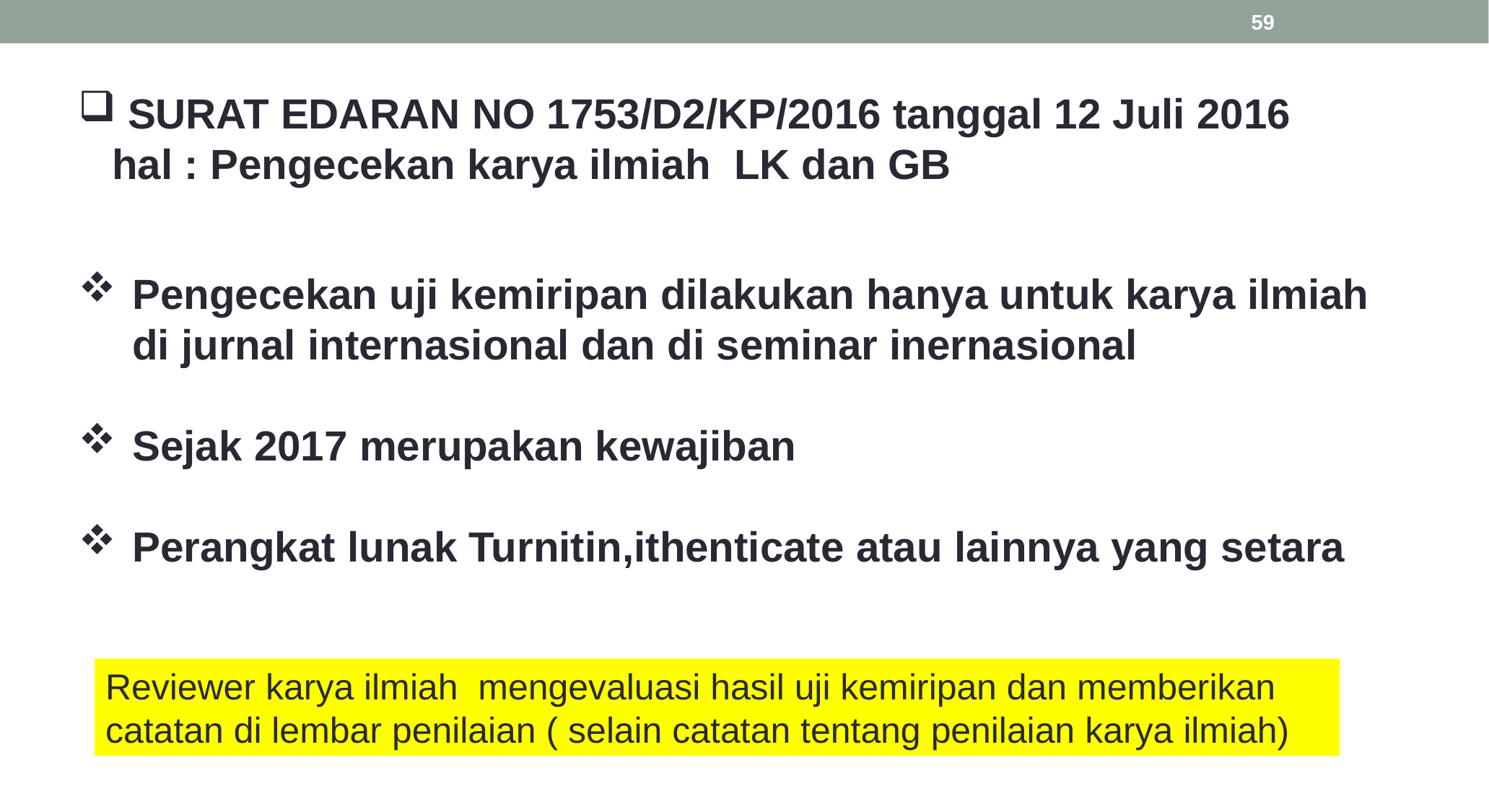

59
 SURAT EDARAN NO 1753/D2/KP/2016 tanggal 12 Juli 2016 hal : Pengecekan karya ilmiah  LK dan GB
Pengecekan uji kemiripan dilakukan hanya untuk karya ilmiah di jurnal internasional dan di seminar inernasional

Sejak 2017 merupakan kewajiban

Perangkat lunak Turnitin,ithenticate atau lainnya yang setara

Reviewer karya ilmiah  mengevaluasi hasil uji kemiripan dan memberikan catatan di lembar penilaian ( selain catatan tentang penilaian karya ilmiah)